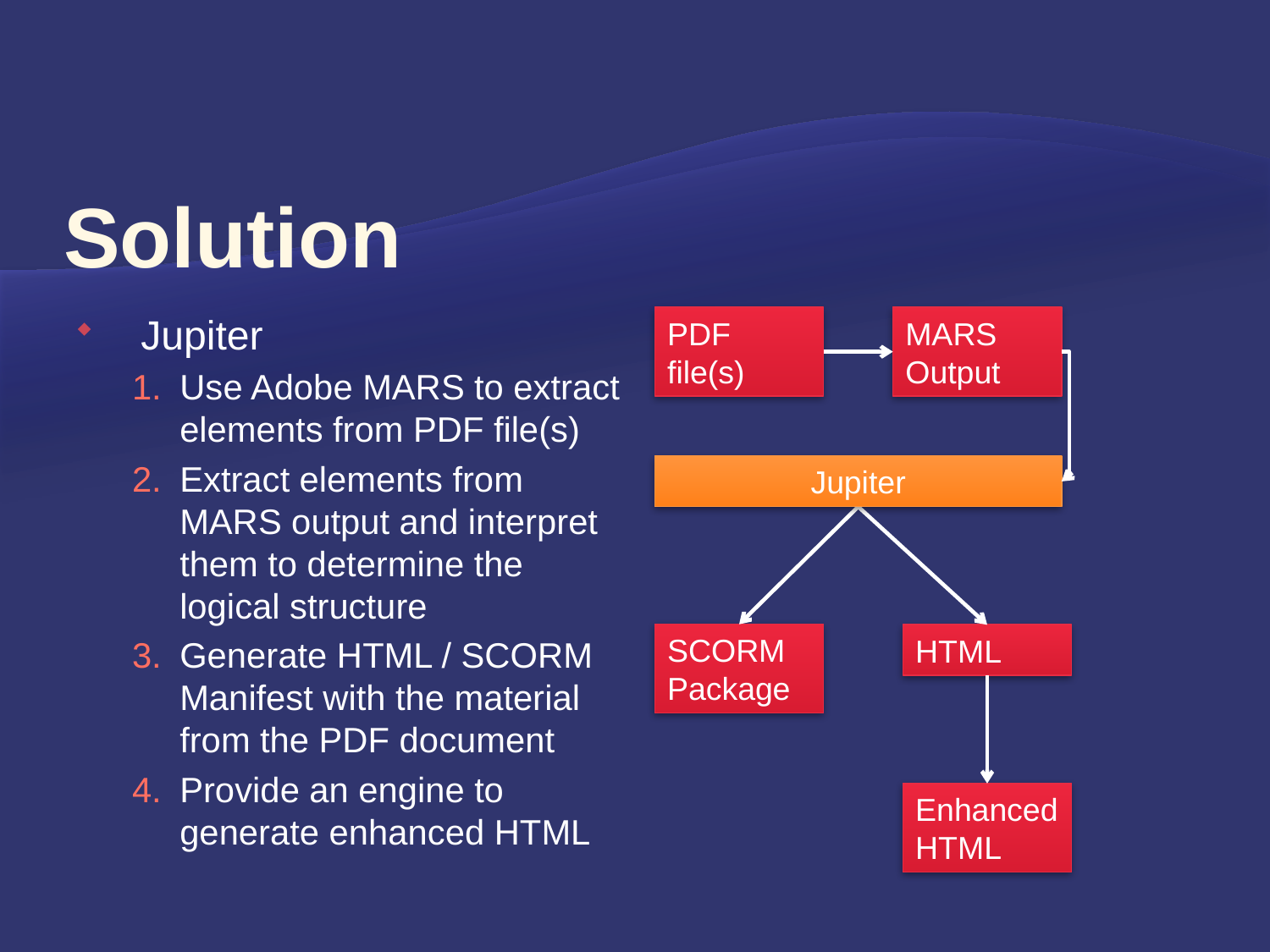

# Solution
Jupiter
Use Adobe MARS to extract elements from PDF file(s)
Extract elements from MARS output and interpret them to determine the logical structure
Generate HTML / SCORM Manifest with the material from the PDF document
Provide an engine to generate enhanced HTML
PDF file(s)
MARS Output
Jupiter
SCORM Package
HTML
Enhanced HTML